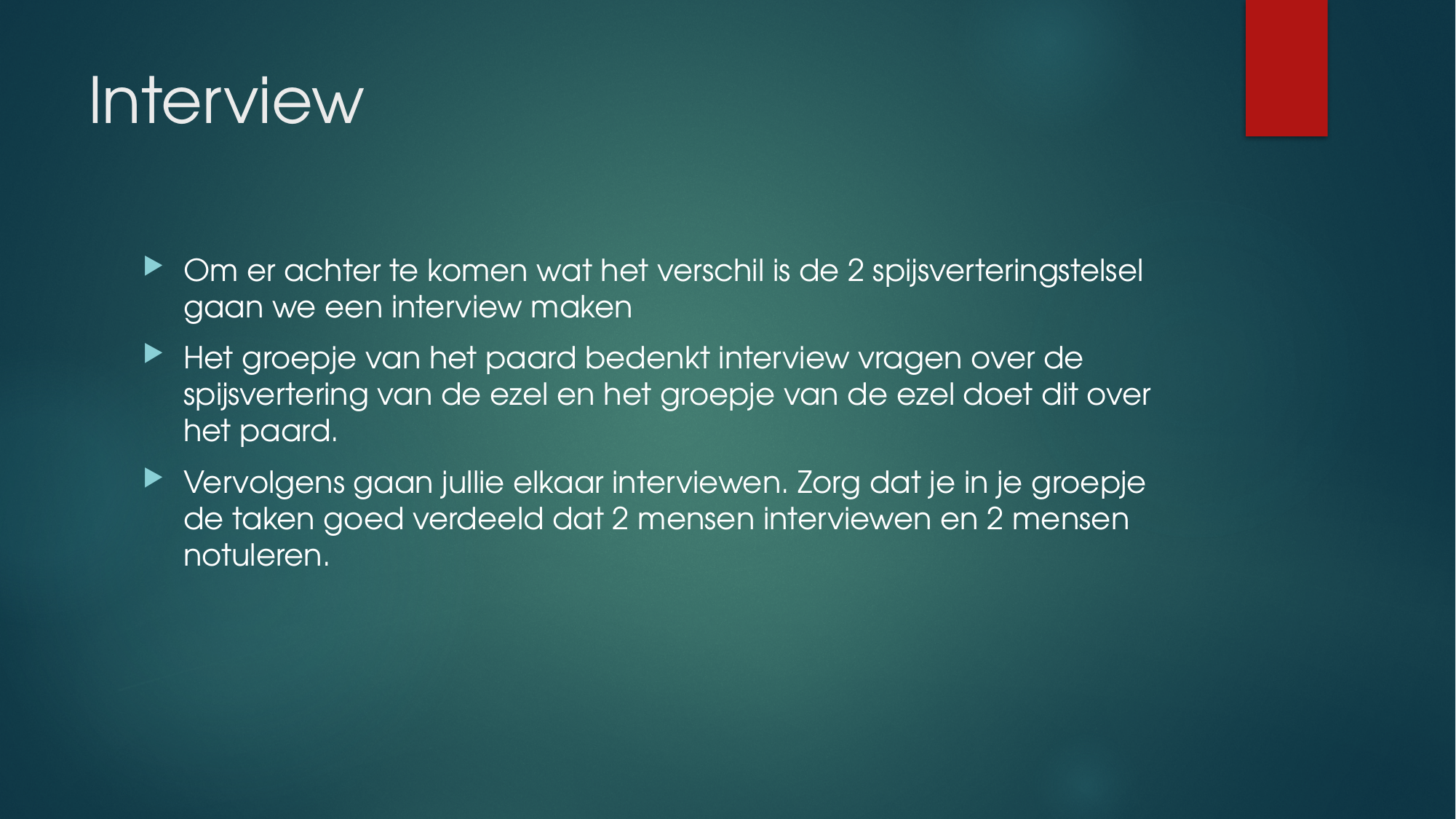

# Interview
Om er achter te komen wat het verschil is de 2 spijsverteringstelsel gaan we een interview maken
Het groepje van het paard bedenkt interview vragen over de spijsvertering van de ezel en het groepje van de ezel doet dit over het paard.
Vervolgens gaan jullie elkaar interviewen. Zorg dat je in je groepje de taken goed verdeeld dat 2 mensen interviewen en 2 mensen notuleren.